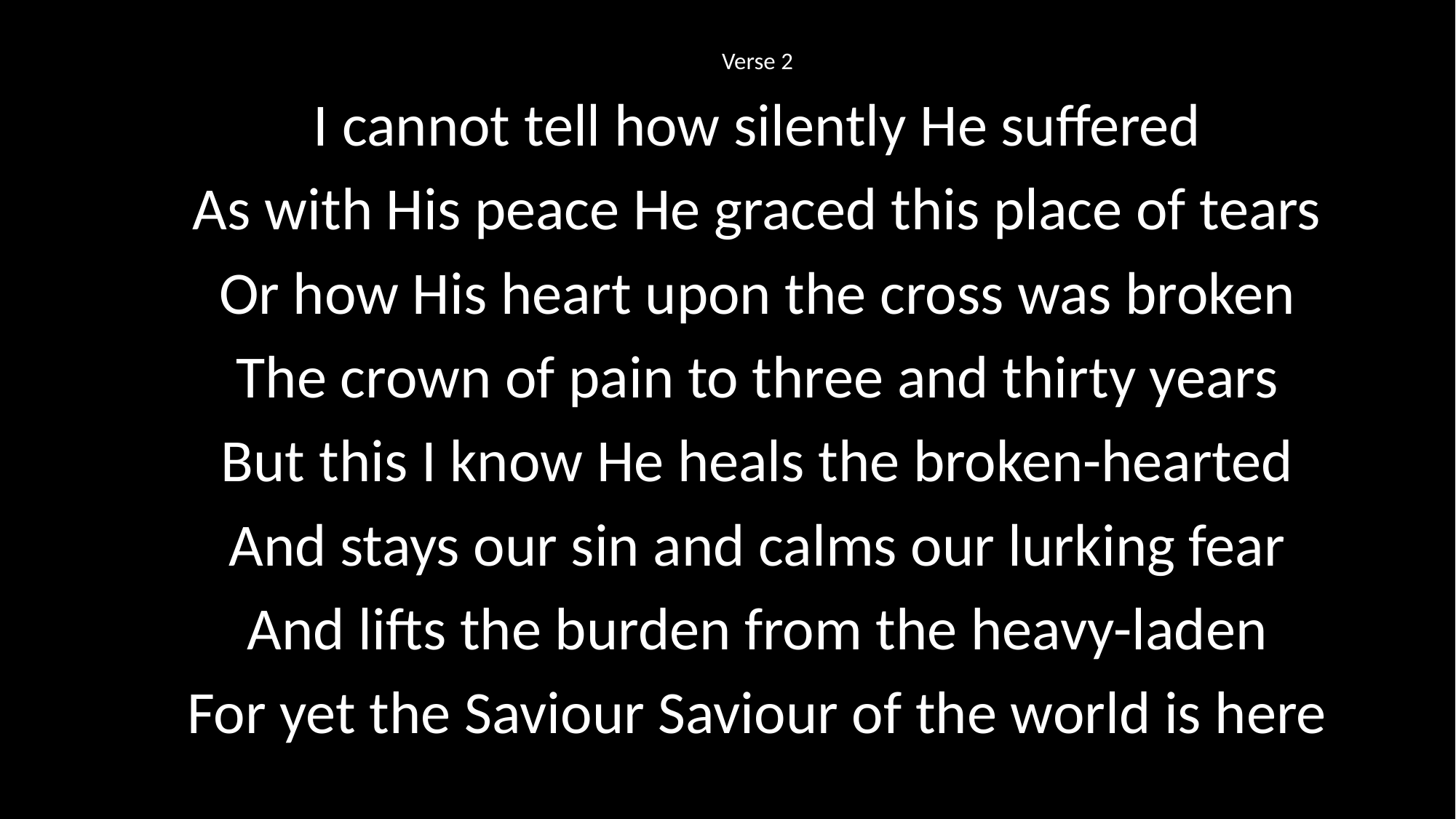

Verse 2
I cannot tell how silently He suffered
As with His peace He graced this place of tears
Or how His heart upon the cross was broken
The crown of pain to three and thirty years
But this I know He heals the broken-hearted
And stays our sin and calms our lurking fear
And lifts the burden from the heavy-laden
For yet the Saviour Saviour of the world is here